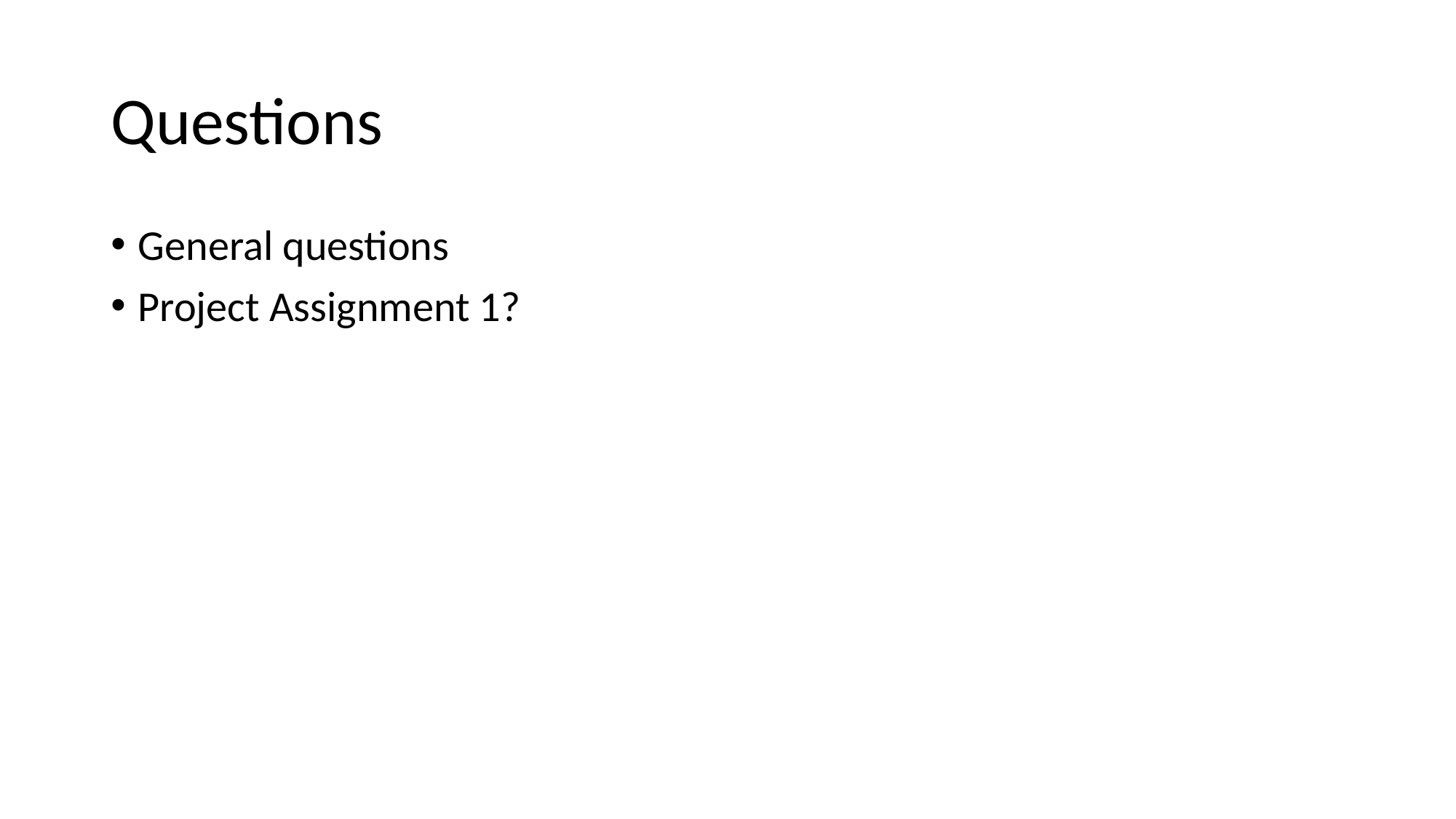

# Questions
General questions
Project Assignment 1?